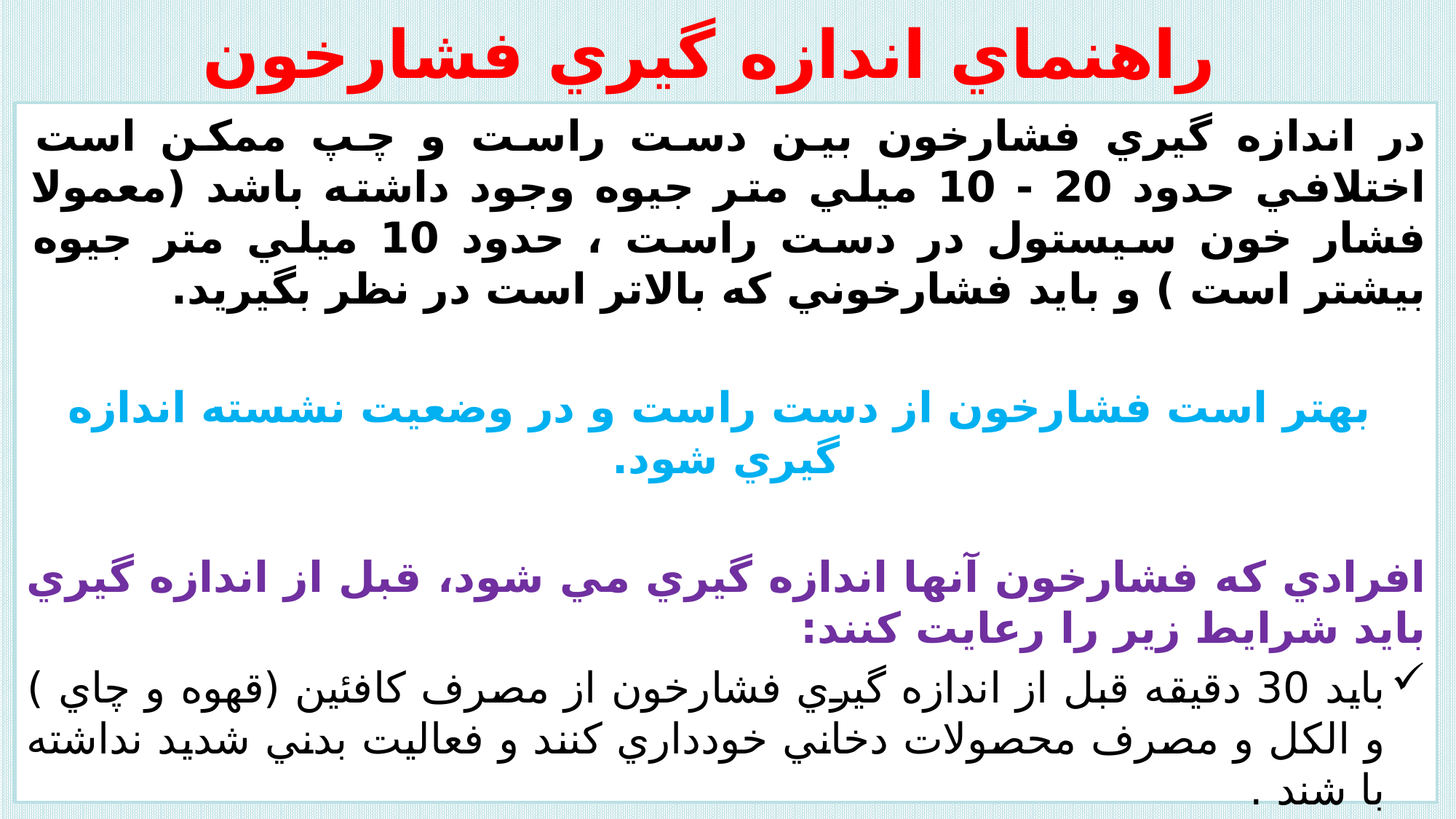

# راهنماي اندازه گيري فشارخون
در اندازه گيري فشارخون بين دست راست و چپ ممكن است اختلافي حدود 20 - 10 ميلي متر جيوه وجود داشته باشد (معمولا فشار خون سيستول در دست راست ، حدود 10 ميلي متر جيوه بيشتر است ) و بايد فشارخوني كه بالاتر است در نظر بگيريد.

 بهتر است فشارخون از دست راست و در وضعيت نشسته اندازه گيري شود.

افرادي كه فشارخون آنها اندازه گيري مي شود، قبل از اندازه گيري بايد شرايط زير را رعايت كنند:
بايد 30 دقيقه قبل از اندازه گيري فشارخون از مصرف كافئين (قهوه و چاي ) و الكل و مصرف محصولات دخاني خودداري كنند و فعاليت بدني شديد نداشته با شند .